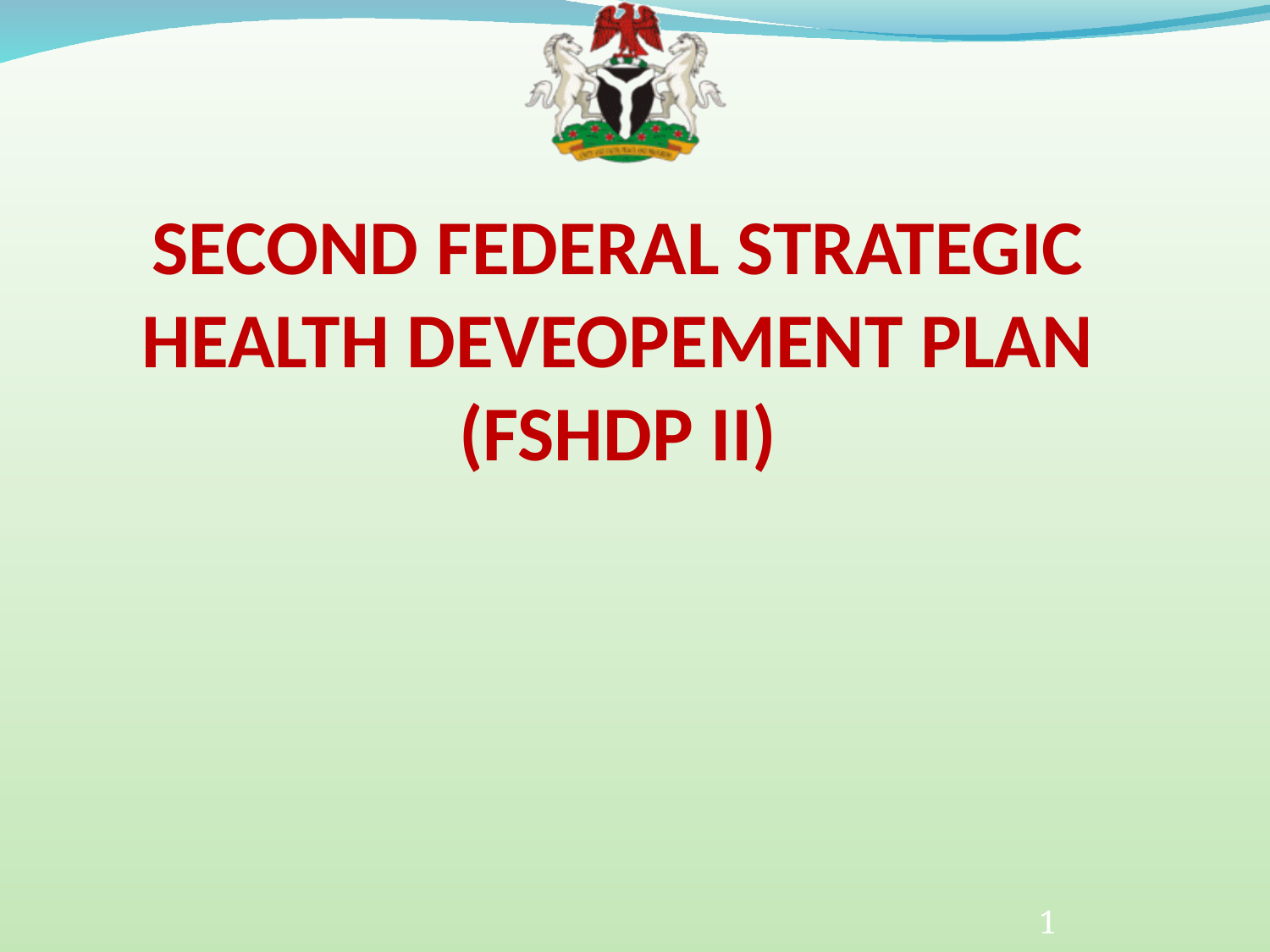

# SECOND FEDERAL STRATEGIC HEALTH DEVEOPEMENT PLAN (FSHDP II)

1